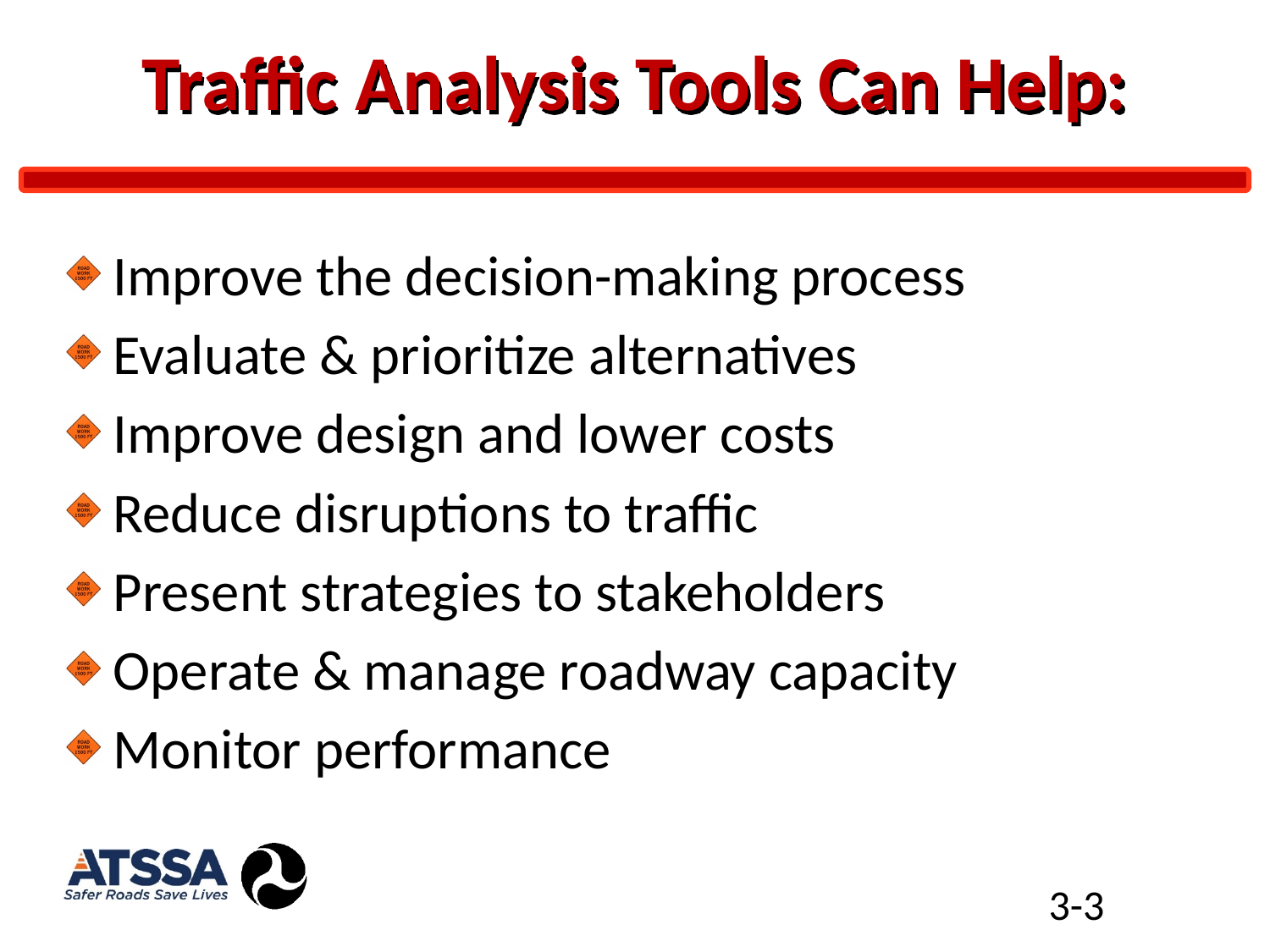

# Traffic Analysis Tools Can Help:
Improve the decision-making process
Evaluate & prioritize alternatives
Improve design and lower costs
Reduce disruptions to traffic
Present strategies to stakeholders
Operate & manage roadway capacity
Monitor performance